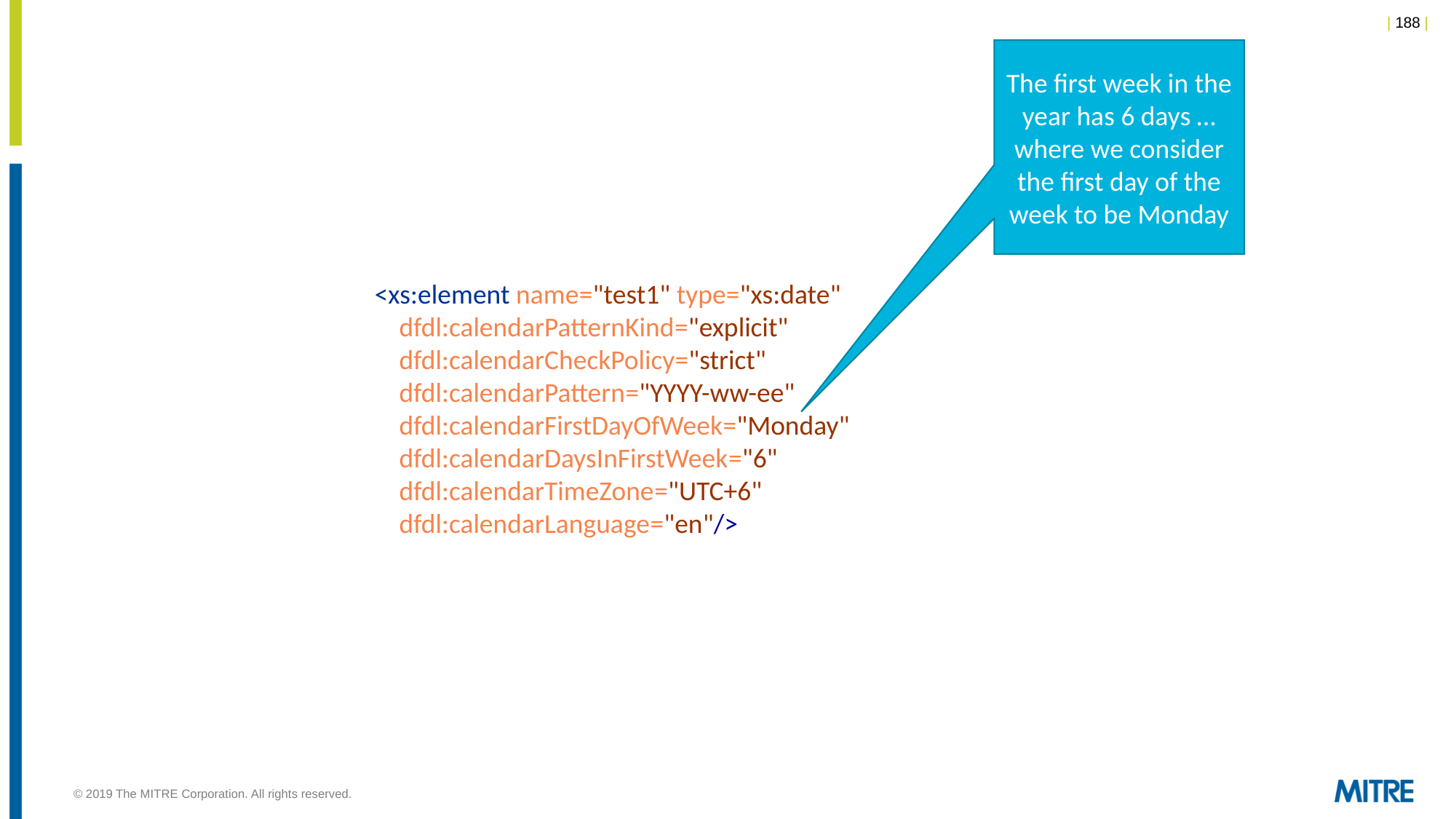

The first week in the year has 6 days … where we consider the first day of the week to be Monday
<xs:element name="test1" type="xs:date"
    dfdl:calendarPatternKind="explicit"
    dfdl:calendarCheckPolicy="strict"
    dfdl:calendarPattern="YYYY-ww-ee"
    dfdl:calendarFirstDayOfWeek="Monday"
    dfdl:calendarDaysInFirstWeek="6"
    dfdl:calendarTimeZone="UTC+6"
    dfdl:calendarLanguage="en"/>
© 2019 The MITRE Corporation. All rights reserved.